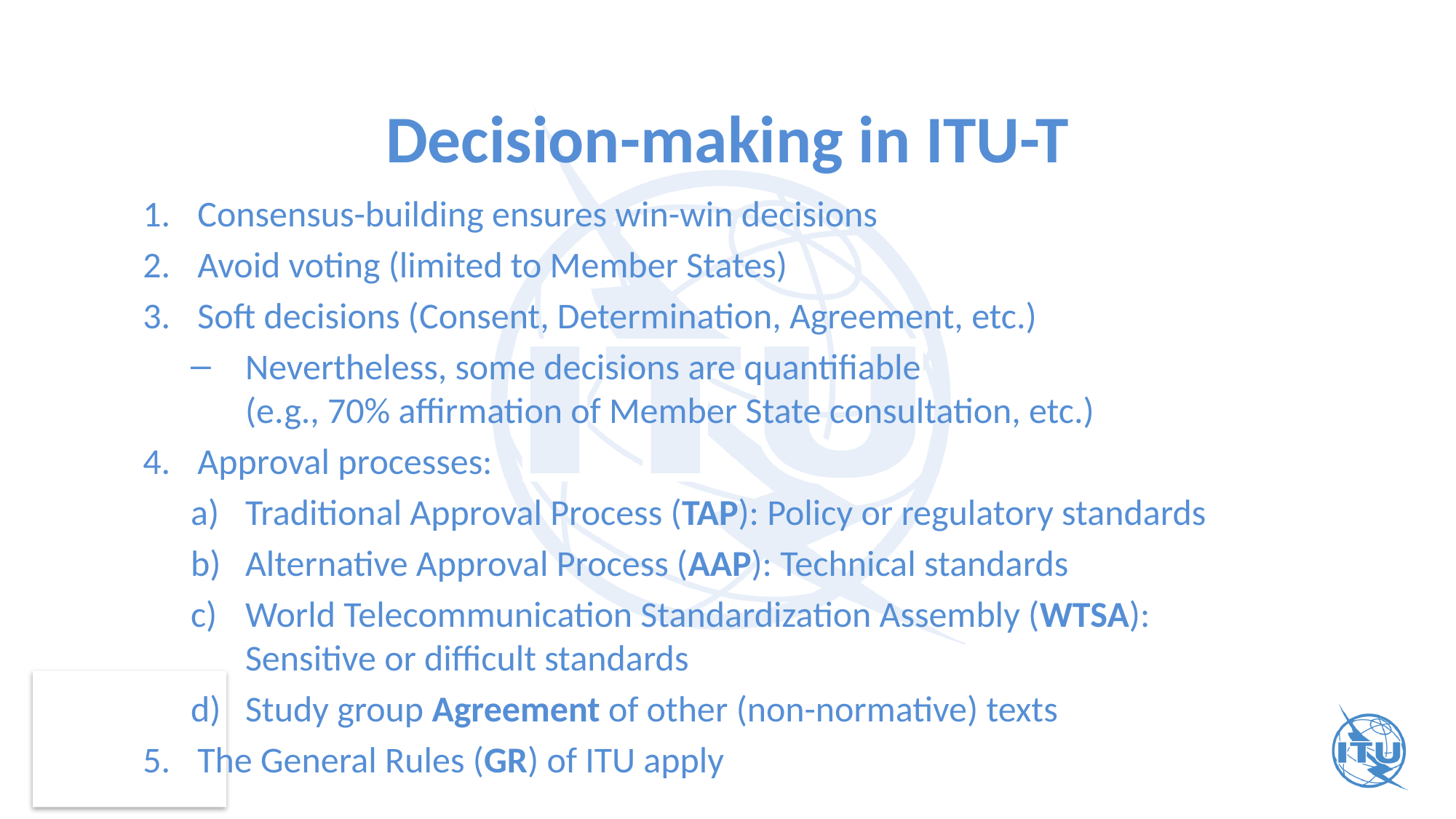

# Decision-making in ITU-T
Consensus-building ensures win-win decisions
Avoid voting (limited to Member States)
Soft decisions (Consent, Determination, Agreement, etc.)
Nevertheless, some decisions are quantifiable
(e.g., 70% affirmation of Member State consultation, etc.)
Approval processes:
Traditional Approval Process (TAP): Policy or regulatory standards
Alternative Approval Process (AAP): Technical standards
World Telecommunication Standardization Assembly (WTSA):
Sensitive or difficult standards
Study group Agreement of other (non-normative) texts
The General Rules (GR) of ITU apply